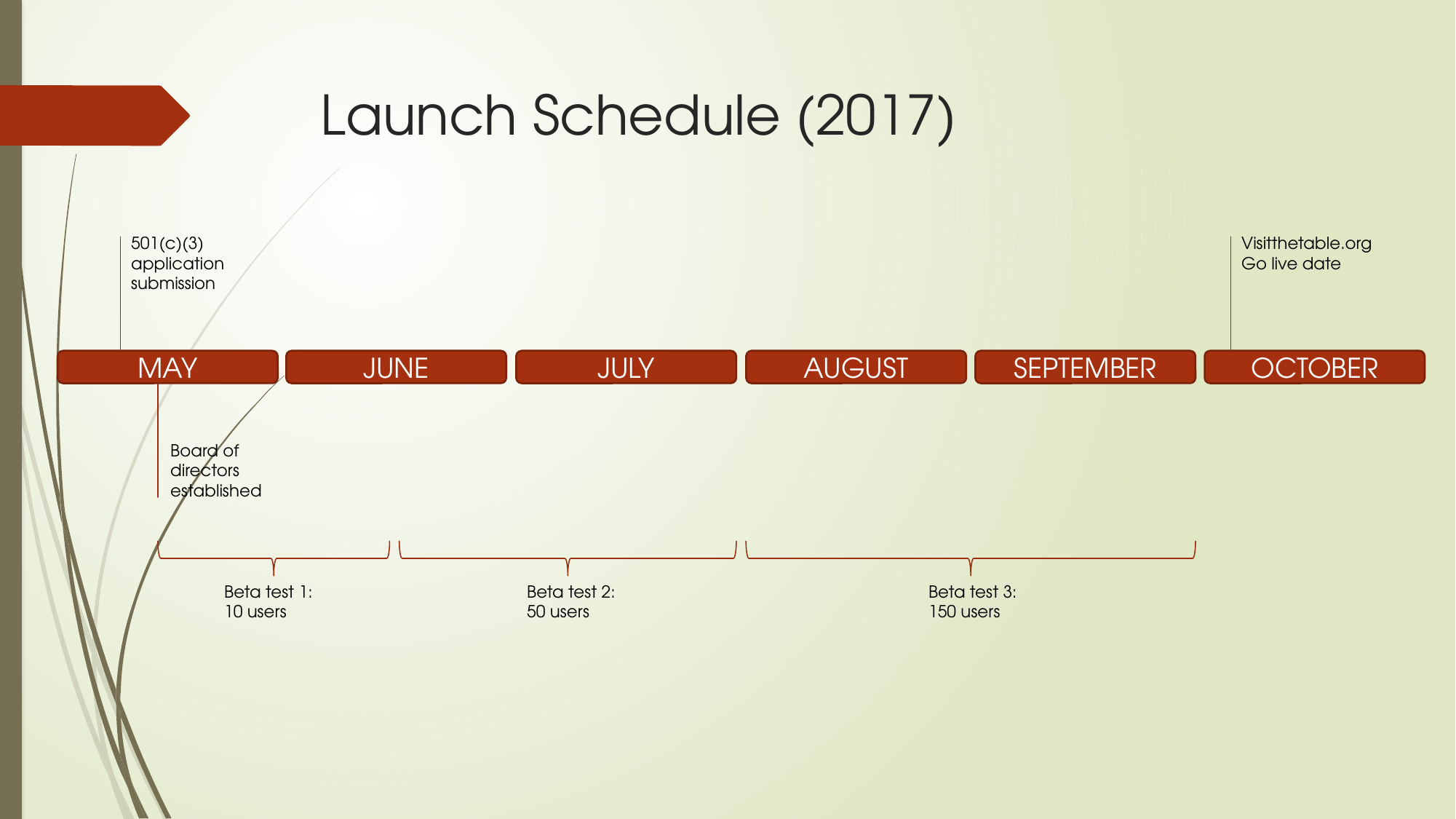

# Launch Schedule (2017)
501(c)(3) application submission
Visitthetable.org
Go live date

MAY
JUNE
JULY
AUGUST
SEPTEMBER
OCTOBER

Board of directors established

Beta test 2: 50 users
Beta test 3: 150 users
Beta test 1: 10 users